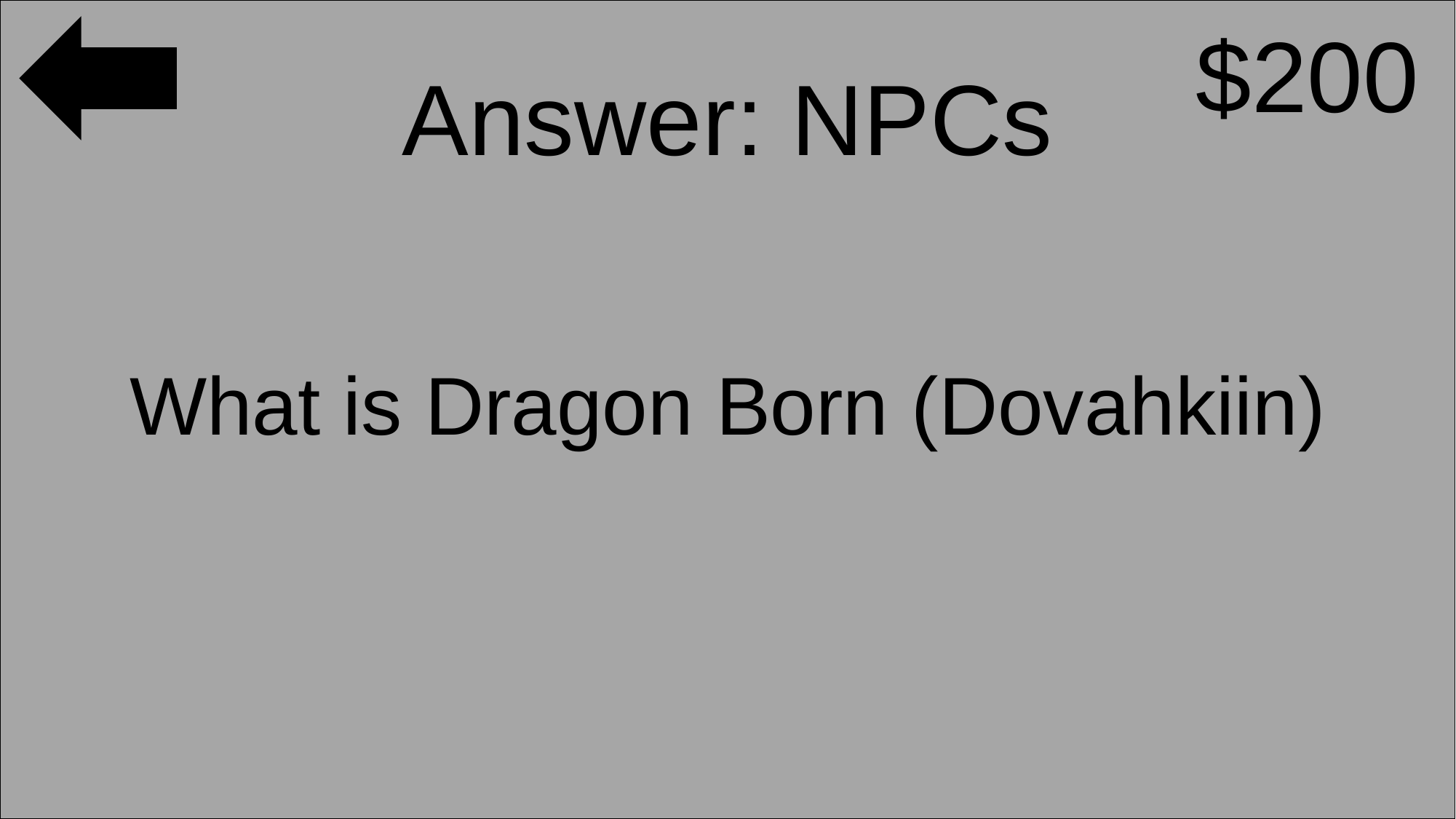

$200

# Answer: NPCs
What is Dragon Born (Dovahkiin)